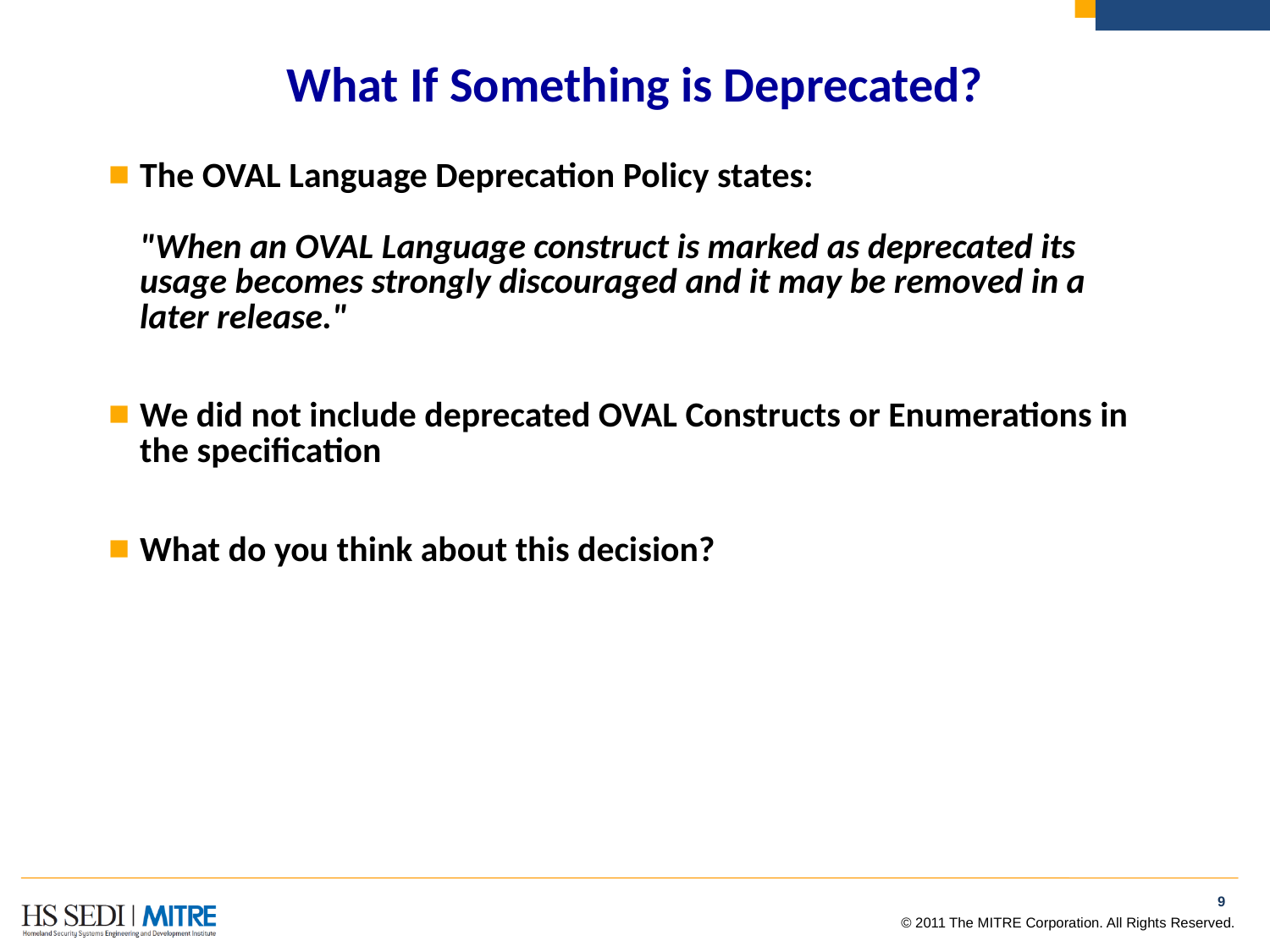

# What If Something is Deprecated?
The OVAL Language Deprecation Policy states:
"When an OVAL Language construct is marked as deprecated its usage becomes strongly discouraged and it may be removed in a later release."

We did not include deprecated OVAL Constructs or Enumerations in the specification

What do you think about this decision?

9